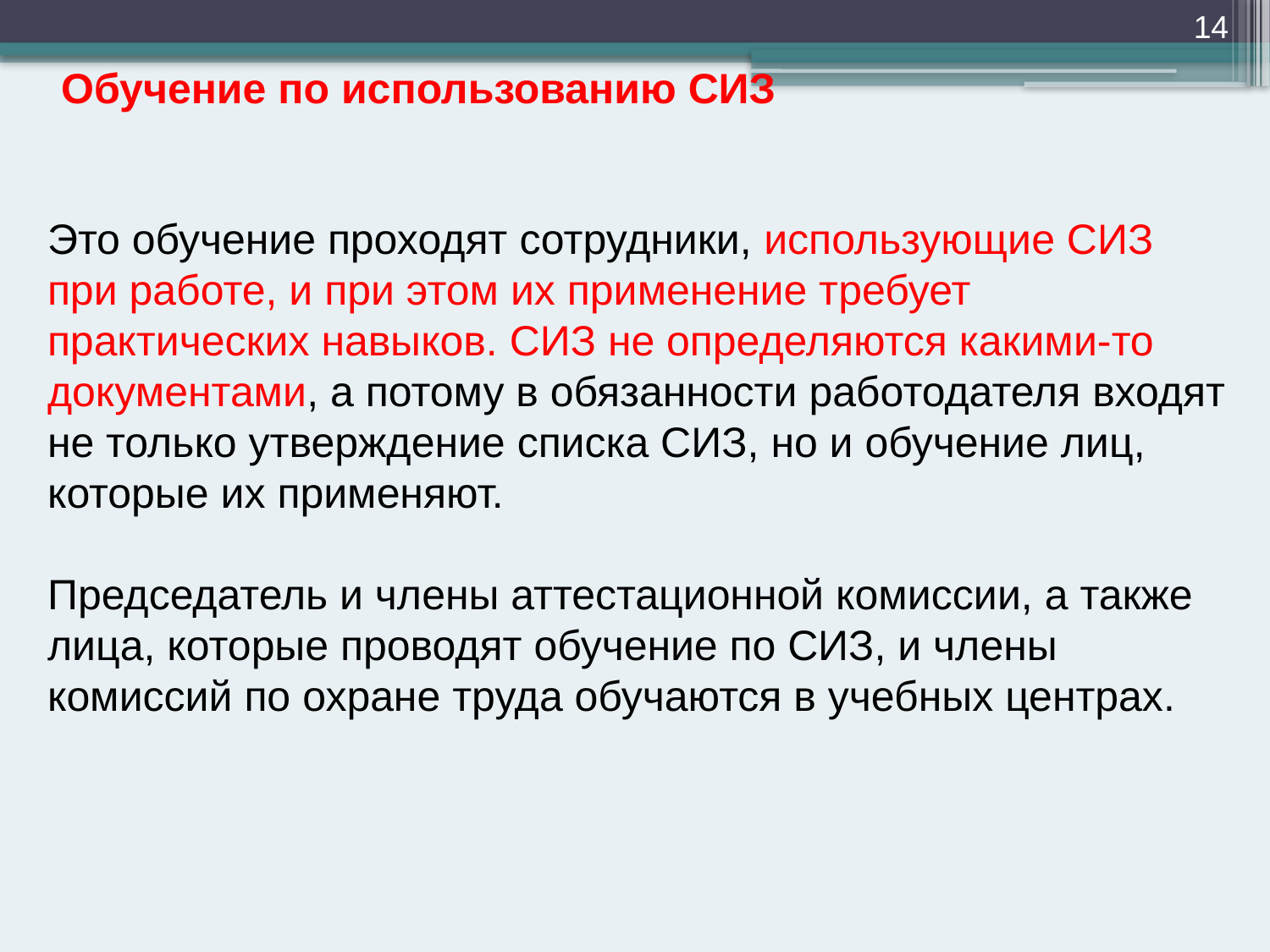

14
Обучение по использованию СИЗ
Это обучение проходят сотрудники, использующие СИЗ при работе, и при этом их применение требует практических навыков. СИЗ не определяются какими-то документами, а потому в обязанности работодателя входят не только утверждение списка СИЗ, но и обучение лиц, которые их применяют.

Председатель и члены аттестационной комиссии, а также лица, которые проводят обучение по СИЗ, и члены комиссий по охране труда обучаются в учебных центрах.